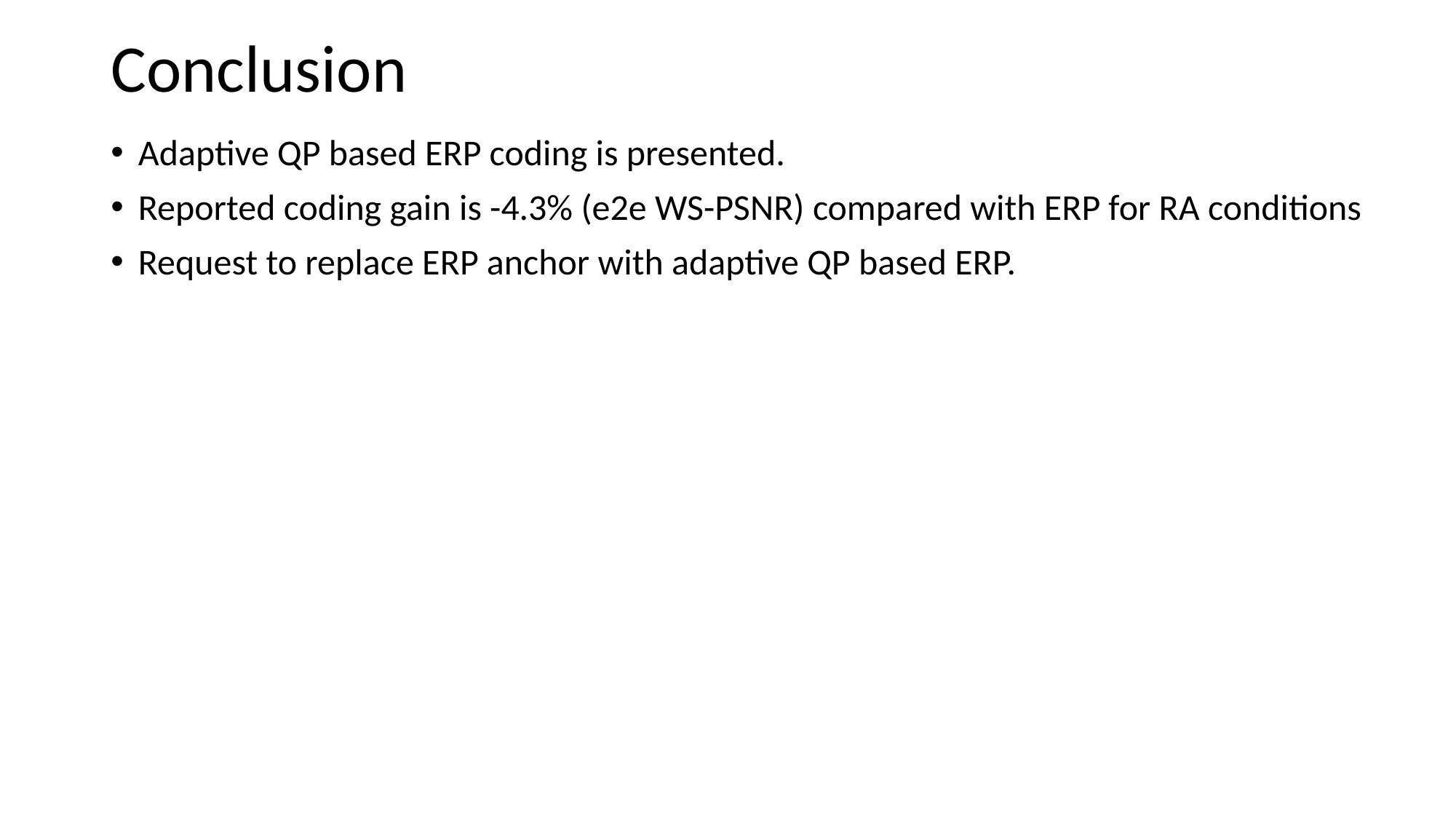

# Conclusion
Adaptive QP based ERP coding is presented.
Reported coding gain is -4.3% (e2e WS-PSNR) compared with ERP for RA conditions
Request to replace ERP anchor with adaptive QP based ERP.